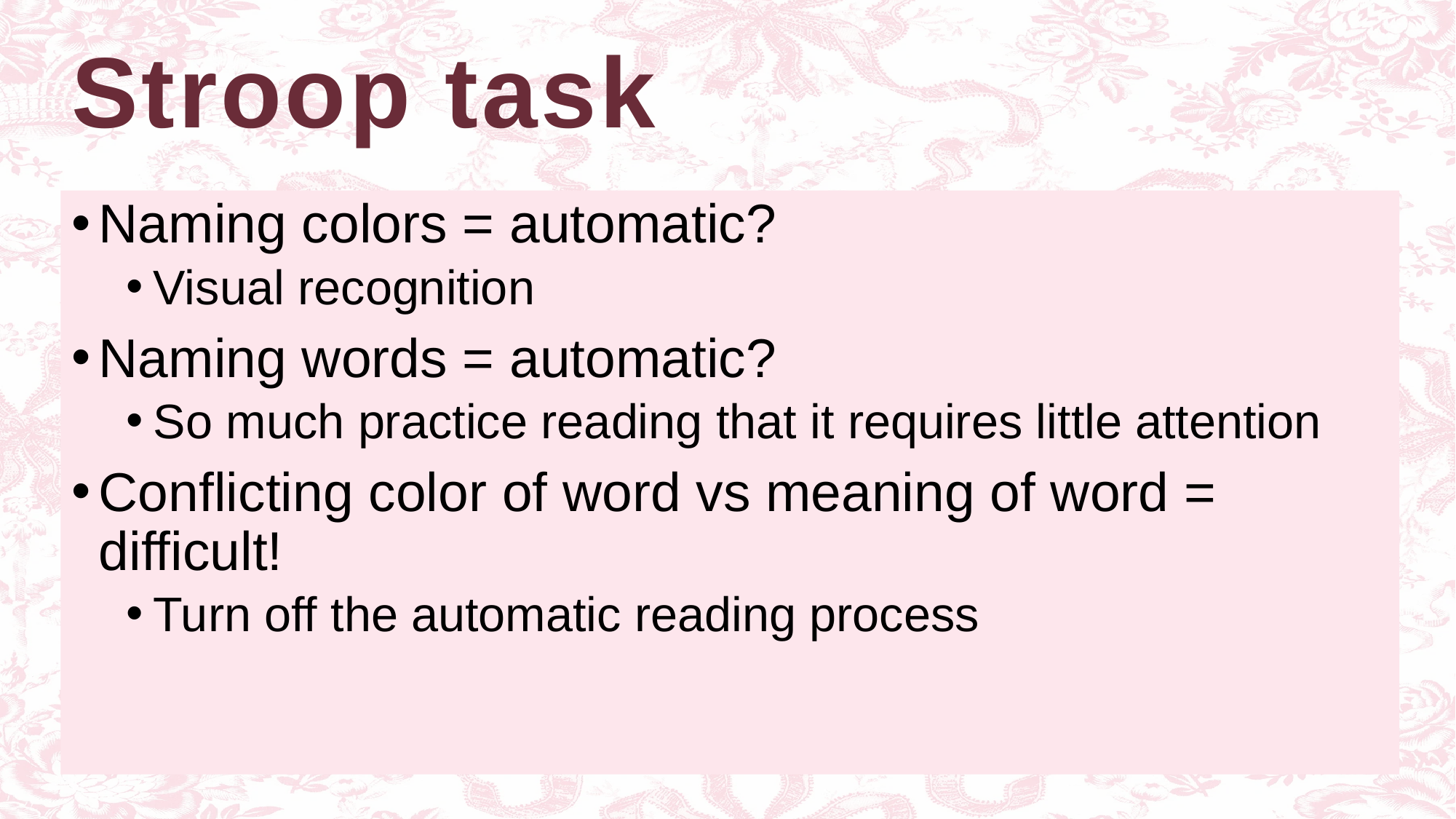

# Stroop task
Naming colors = automatic?
Visual recognition
Naming words = automatic?
So much practice reading that it requires little attention
Conflicting color of word vs meaning of word = difficult!
Turn off the automatic reading process